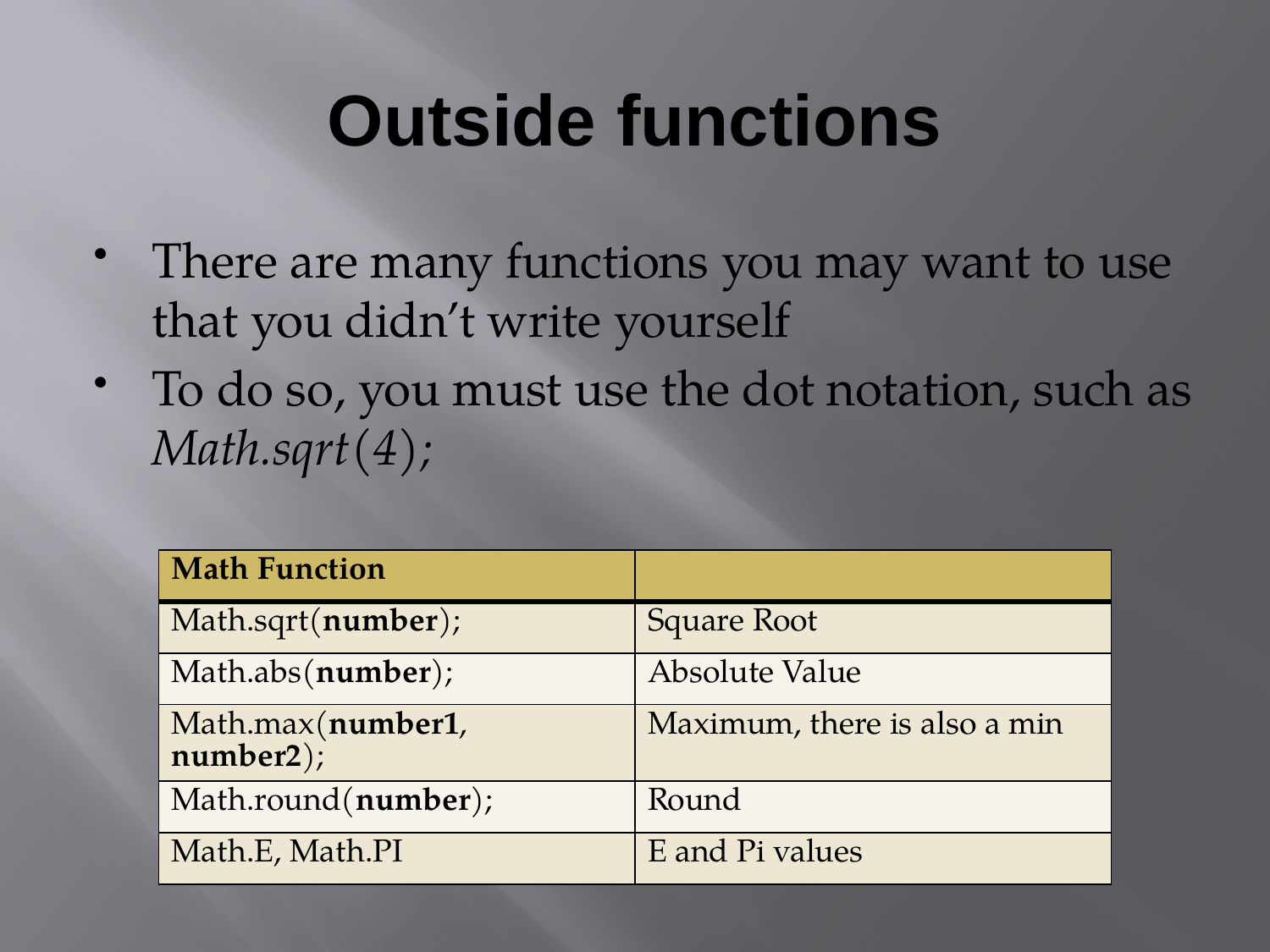

# Outside functions
There are many functions you may want to use that you didn’t write yourself
To do so, you must use the dot notation, such as Math.sqrt(4);
| Math Function |  |
| --- | --- |
| Math.sqrt(number); | Square Root |
| Math.abs(number); | Absolute Value |
| Math.max(number1, number2); | Maximum, there is also a min |
| Math.round(number); | Round |
| Math.E, Math.PI | E and Pi values |